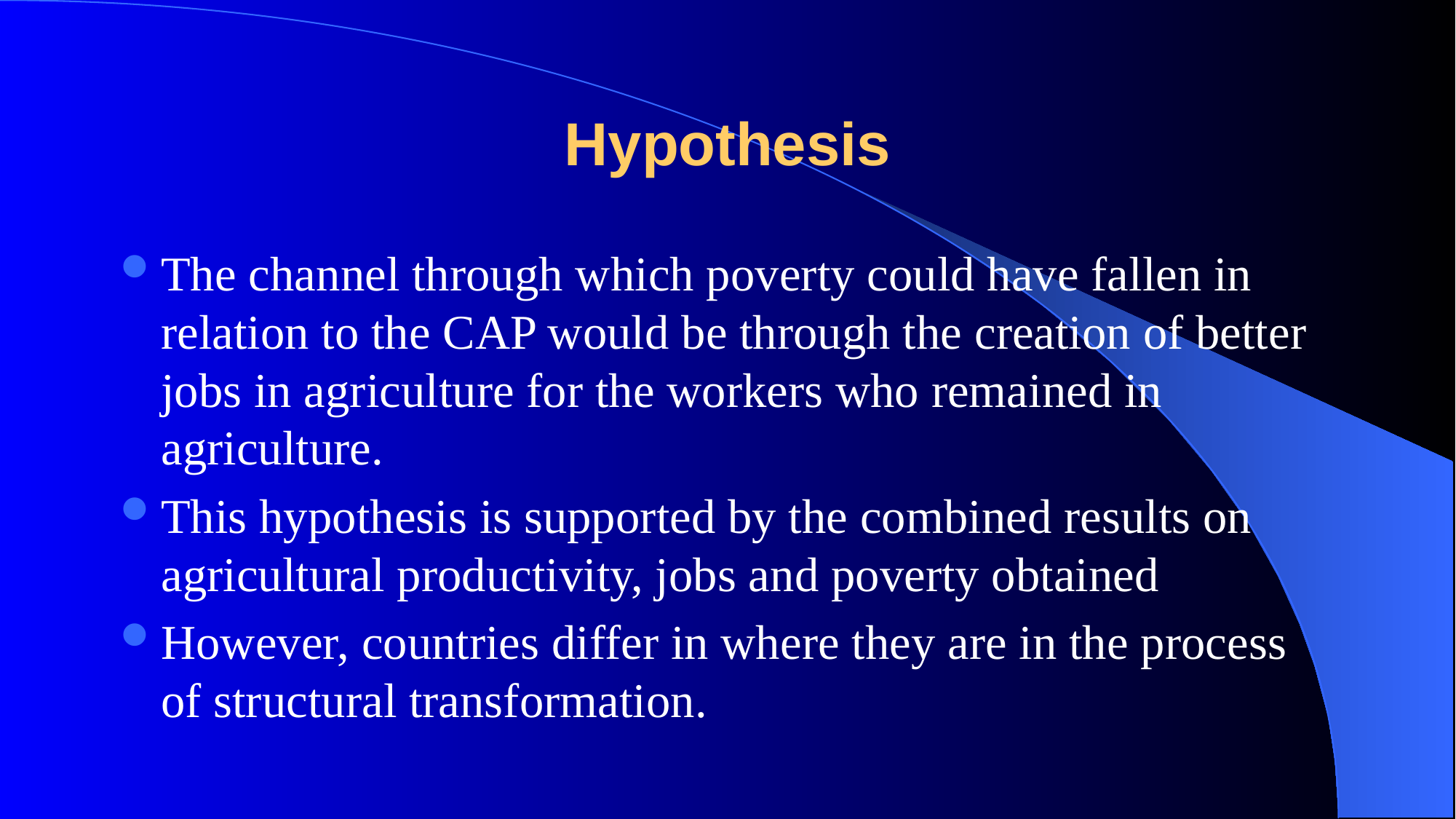

# Hypothesis
The channel through which poverty could have fallen in relation to the CAP would be through the creation of better jobs in agriculture for the workers who remained in agriculture.
This hypothesis is supported by the combined results on agricultural productivity, jobs and poverty obtained
However, countries differ in where they are in the process of structural transformation.